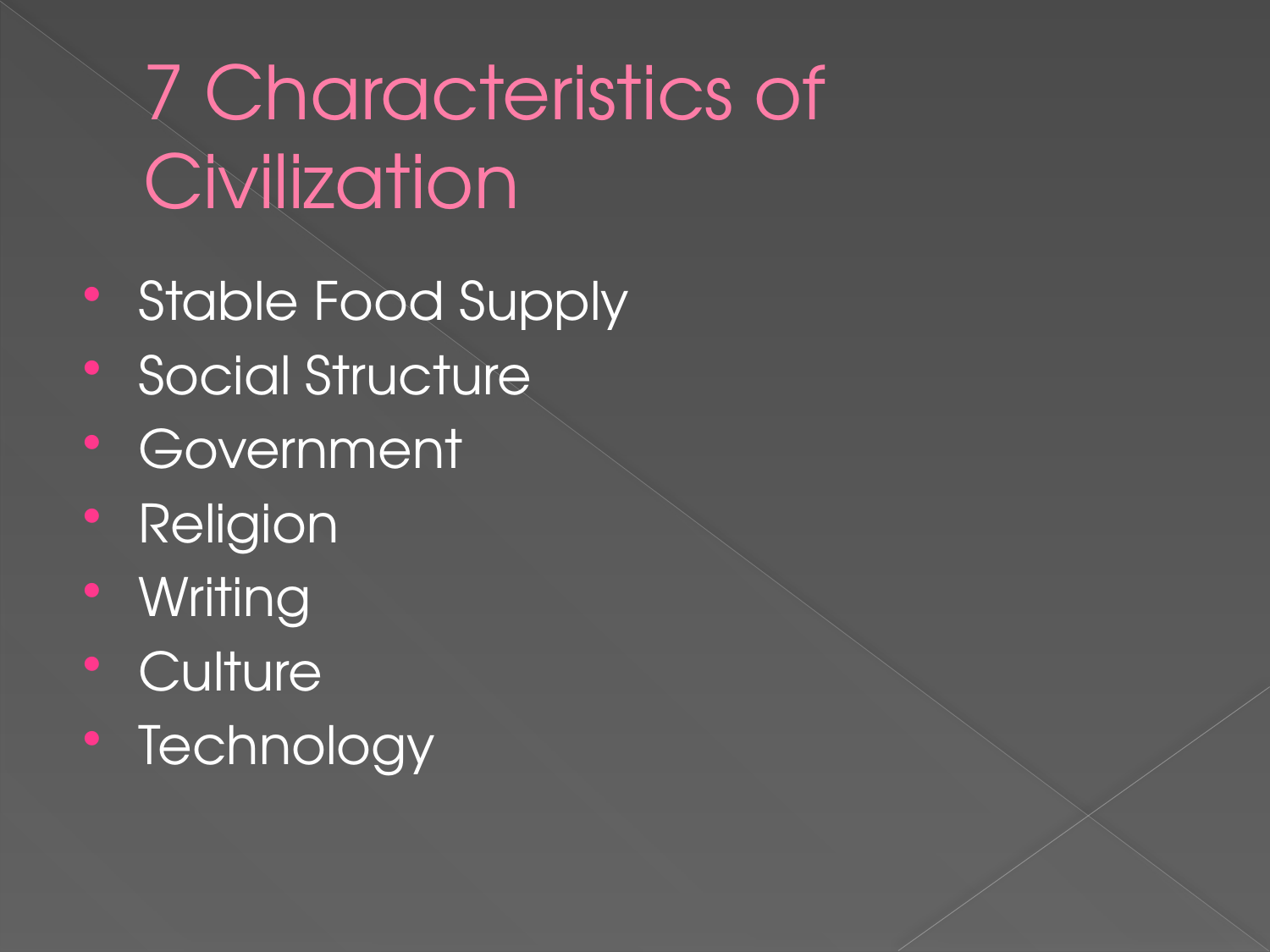

# 7 Characteristics of Civilization
Stable Food Supply
Social Structure
Government
Religion
Writing
Culture
Technology